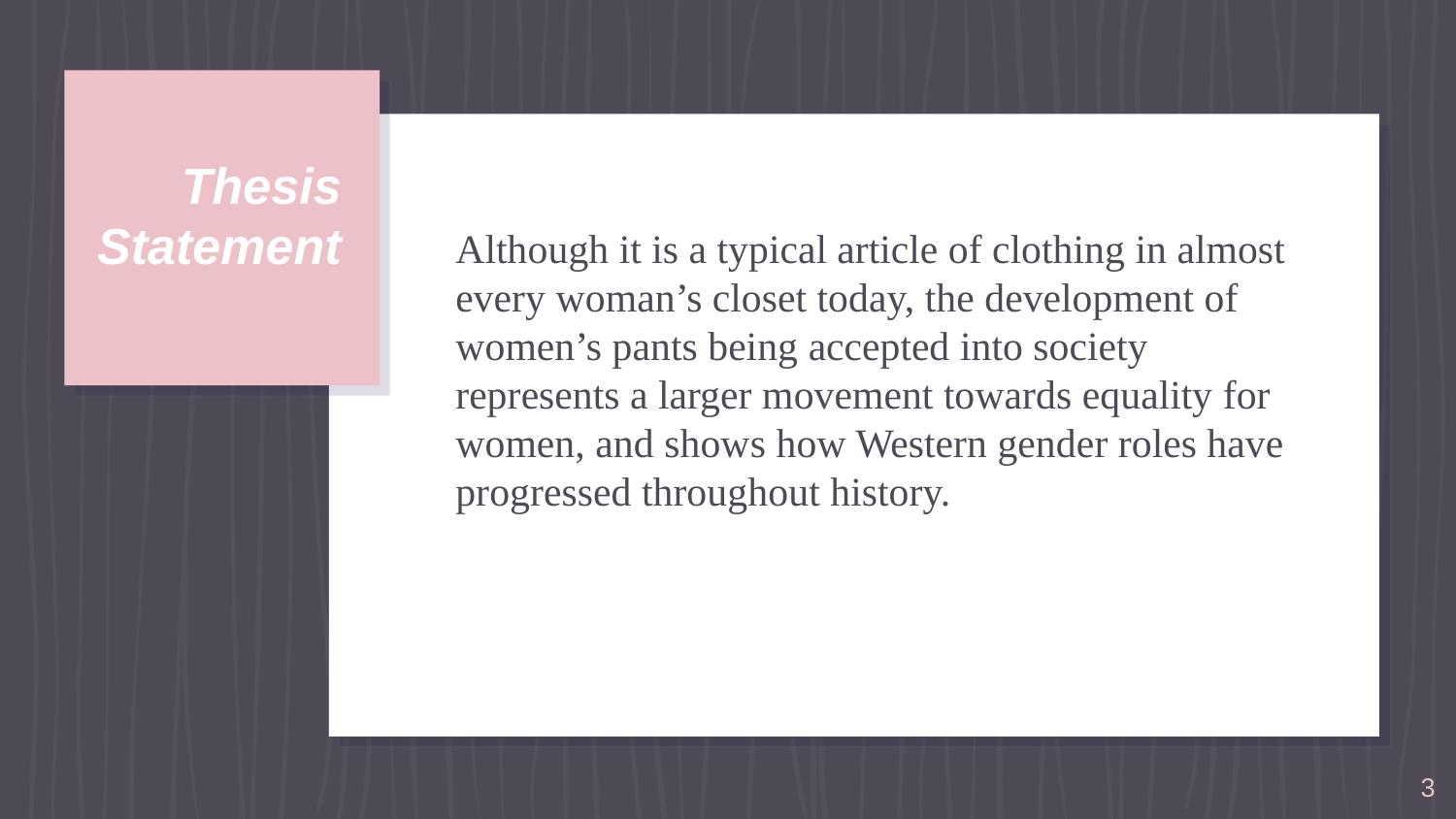

# Thesis Statement
Although it is a typical article of clothing in almost every woman’s closet today, the development of women’s pants being accepted into society represents a larger movement towards equality for women, and shows how Western gender roles have progressed throughout history.
3